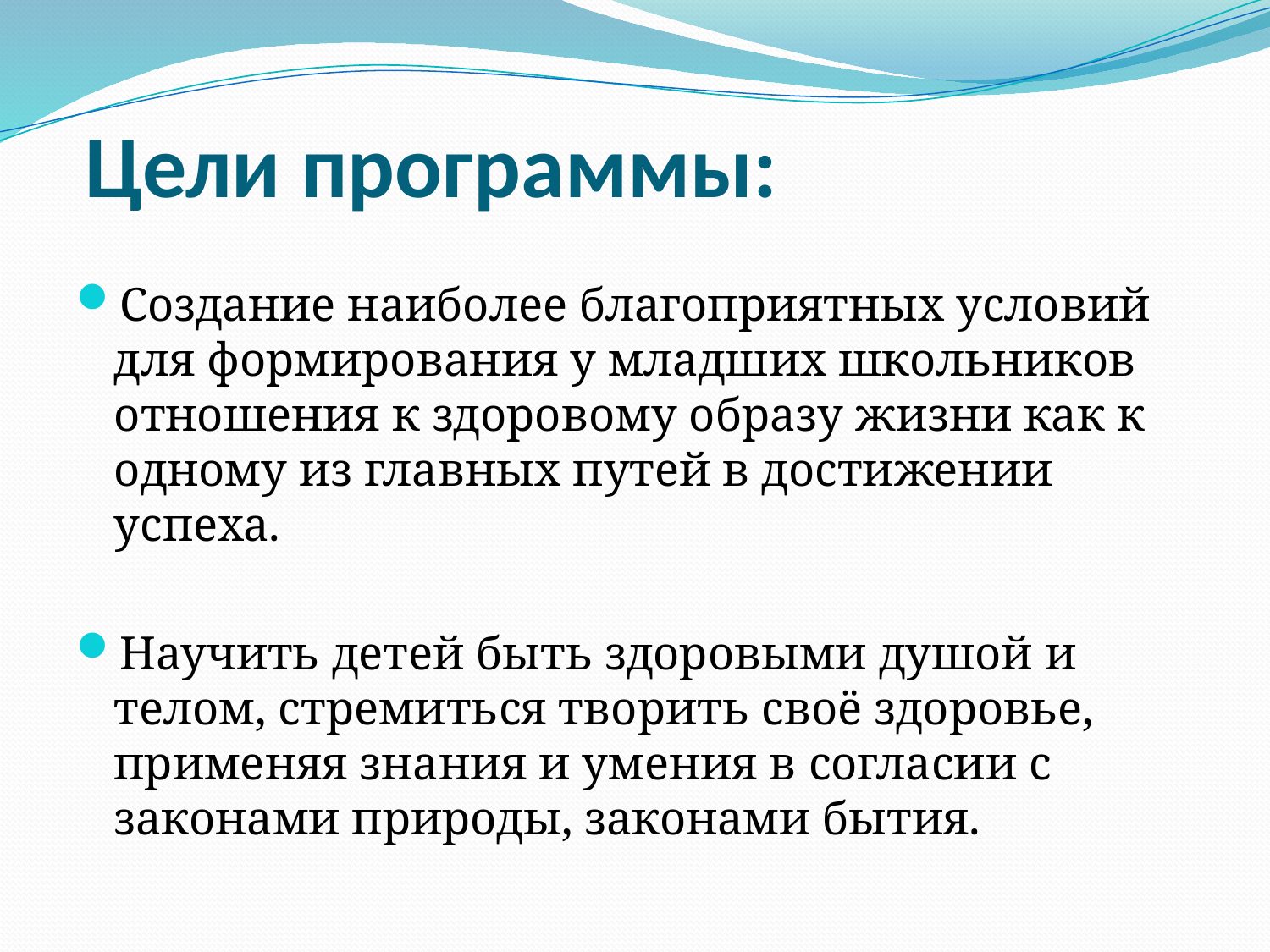

# Цели программы:
Создание наиболее благоприятных условий для формирования у младших школьников отношения к здоровому образу жизни как к одному из главных путей в достижении успеха.

Научить детей быть здоровыми душой и телом, стремиться творить своё здоровье, применяя знания и умения в согласии с законами природы, законами бытия.